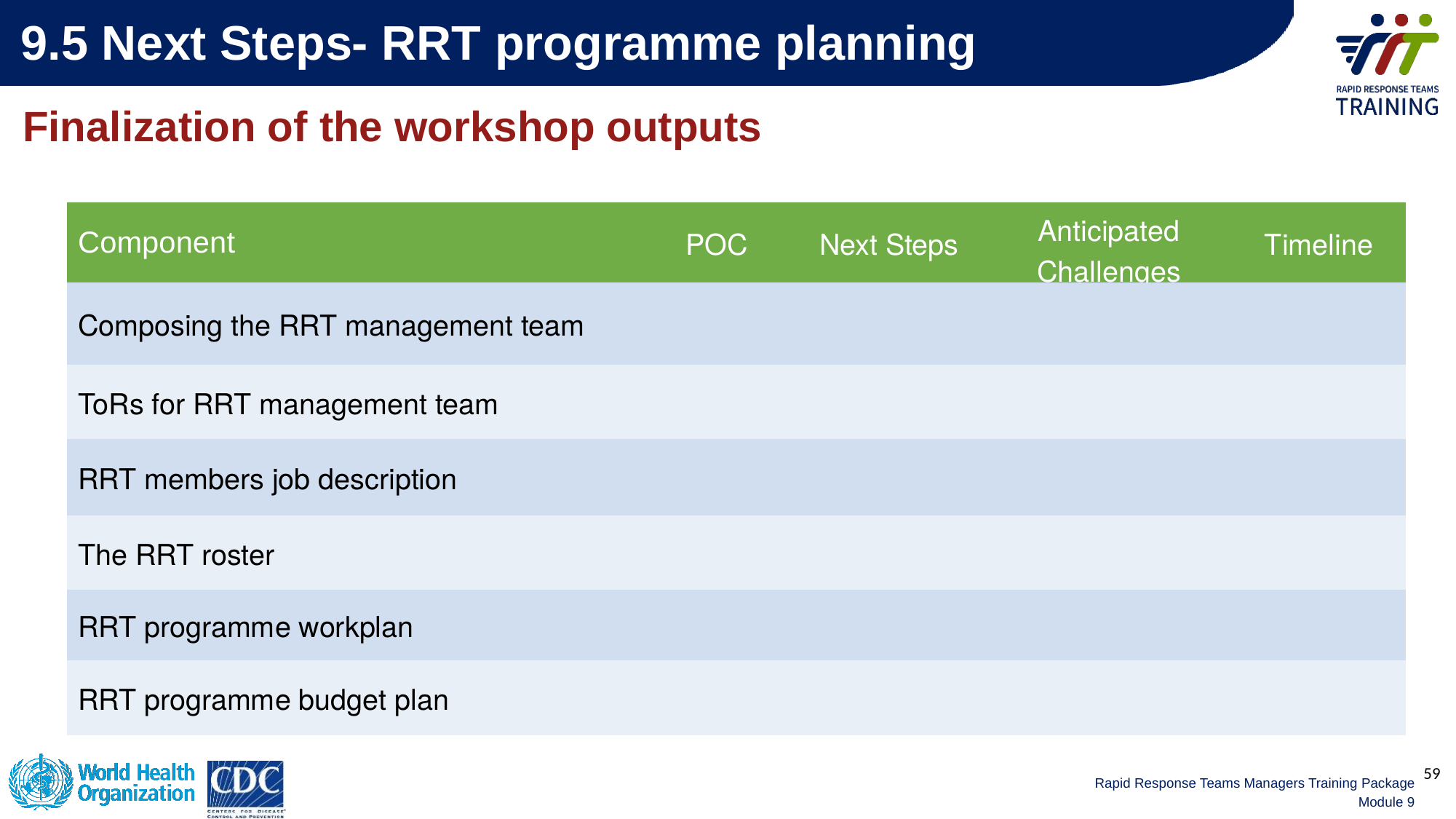

9.5 Next Steps- RRT programme planning
Finalization of the workshop outputs

| Component | POC | Next Steps | Anticipated Challenges | Timeline |
| --- | --- | --- | --- | --- |
| Composing the RRT management team |  |  |  |  |
| ToRs for RRT management team |  |  |  |  |
| RRT members job description |  |  |  |  |
| The RRT roster |  |  |  |  |
| RRT programme workplan |  |  |  |  |
| RRT programme budget plan |  |  |  |  |
59